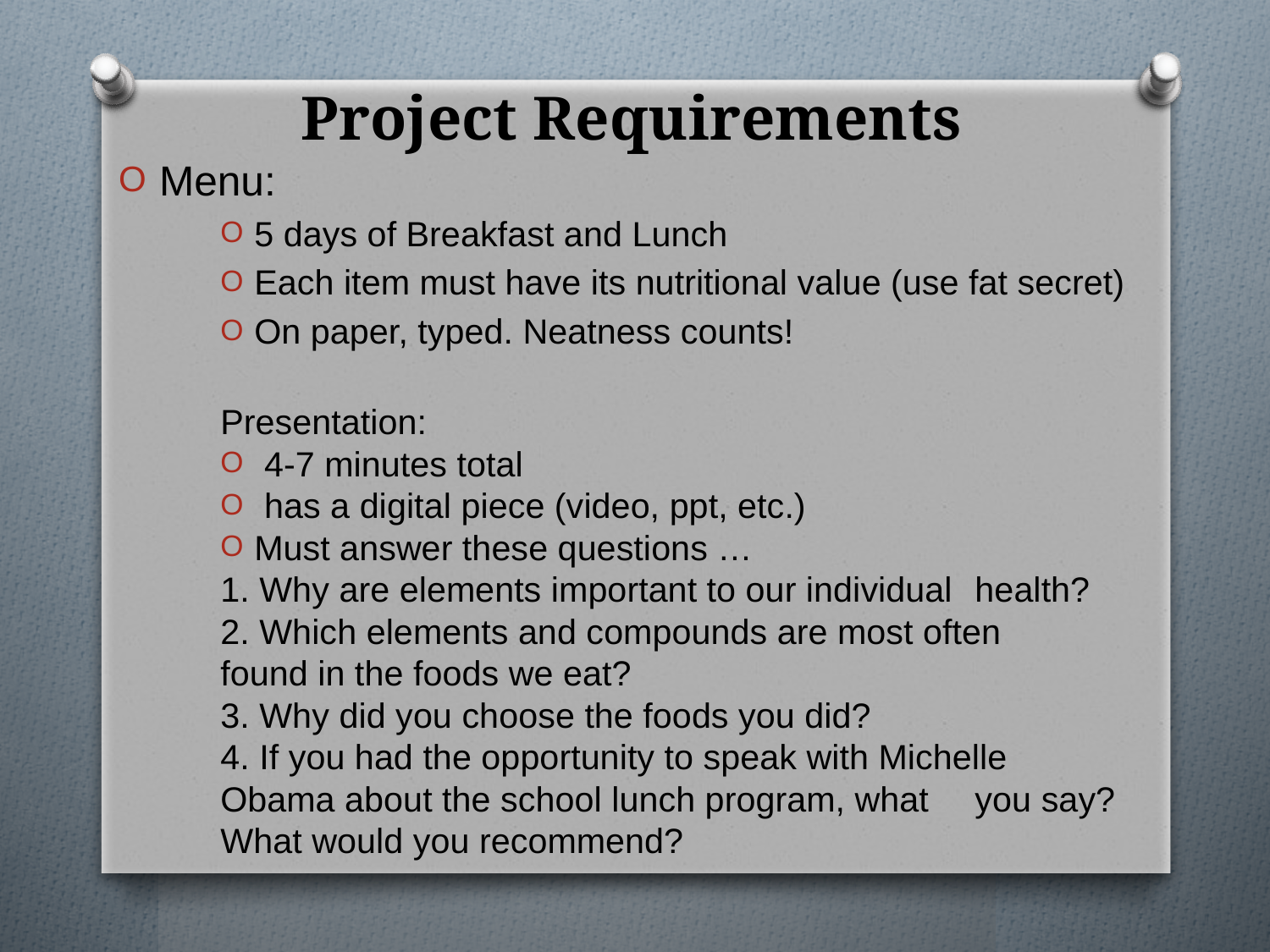

# Project Requirements
Menu:
5 days of Breakfast and Lunch
Each item must have its nutritional value (use fat secret)
On paper, typed. Neatness counts!

Presentation:
 4-7 minutes total
 has a digital piece (video, ppt, etc.)
Must answer these questions …
		1. Why are elements important to our individual 				health?
		2. Which elements and compounds are most often 				found in the foods we eat?
		3. Why did you choose the foods you did?
		4. If you had the opportunity to speak with Michelle 				Obama about the school lunch program, what 			you say? What would you recommend?